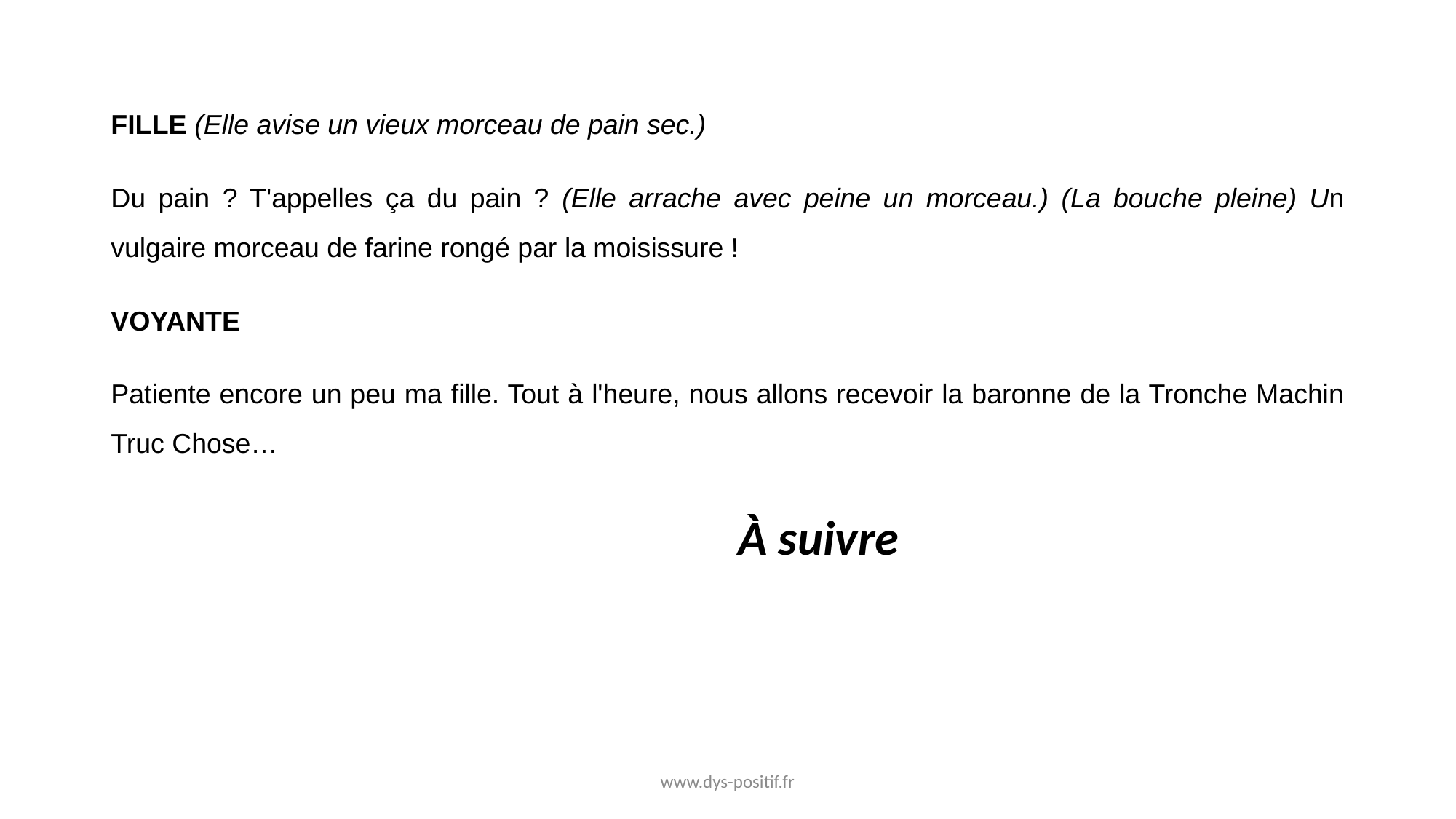

FILLE (Elle avise un vieux morceau de pain sec.)
Du pain ? T'appelles ça du pain ? (Elle arrache avec peine un morceau.) (La bouche pleine) Un vulgaire morceau de farine rongé par la moisissure !
VOYANTE
Patiente encore un peu ma fille. Tout à l'heure, nous allons recevoir la baronne de la Tronche Machin Truc Chose…

À suivre
www.dys-positif.fr